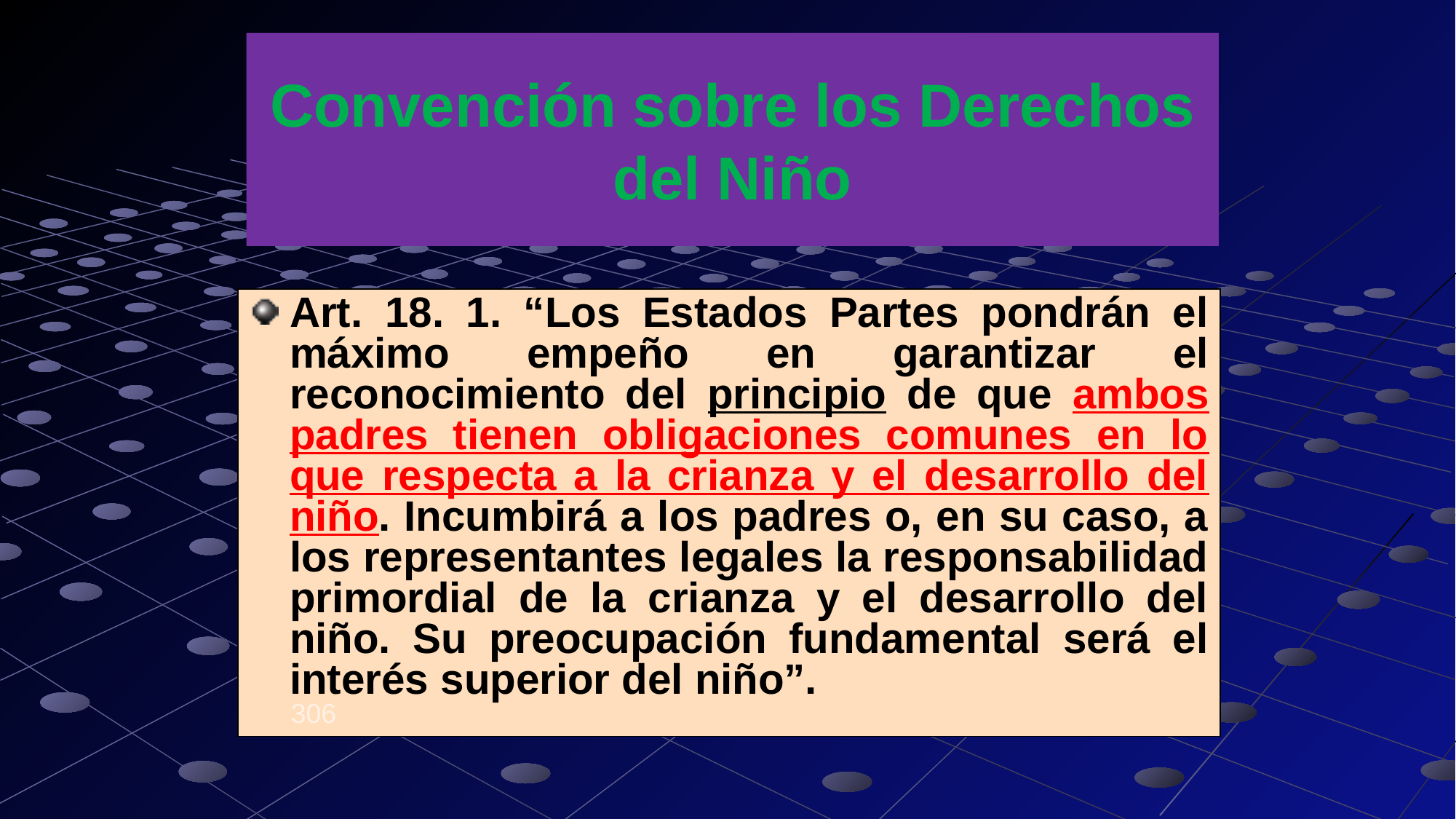

# Convención sobre los Derechos del Niño
Art. 18. 1. “Los Estados Partes pondrán el máximo empeño en garantizar el reconocimiento del principio de que ambos padres tienen obligaciones comunes en lo que respecta a la crianza y el desarrollo del niño. Incumbirá a los padres o, en su caso, a los representantes legales la responsabilidad primordial de la crianza y el desarrollo del niño. Su preocupación fundamental será el interés superior del niño”.
306